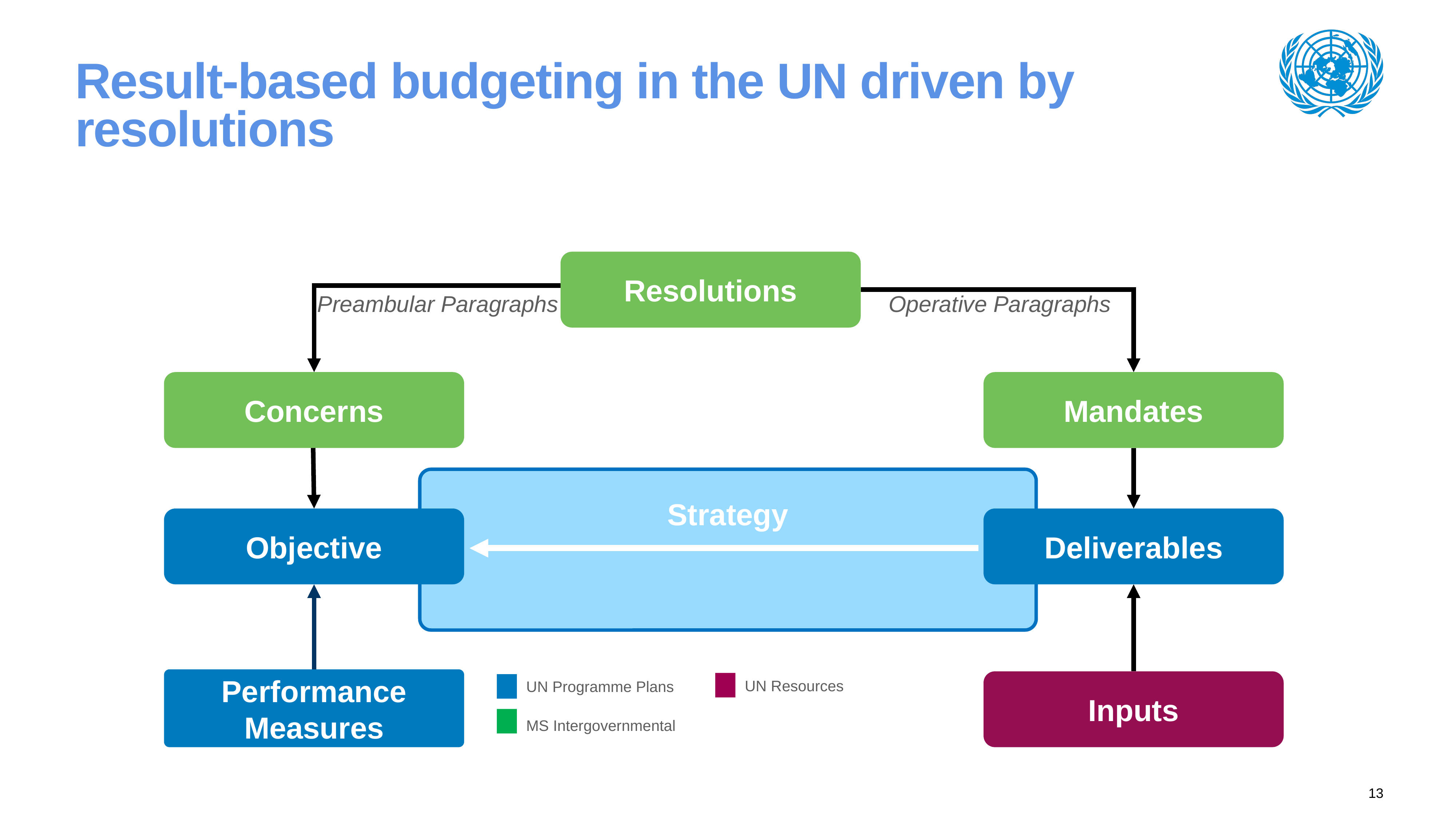

# Result-based budgeting in the UN driven by resolutions
Resolutions
Preambular Paragraphs
Operative Paragraphs
Concerns
Mandates
Strategy

Objective
Deliverables

Performance
Measures
Inputs

UN Resources
UN Programme Plans

MS Intergovernmental
13